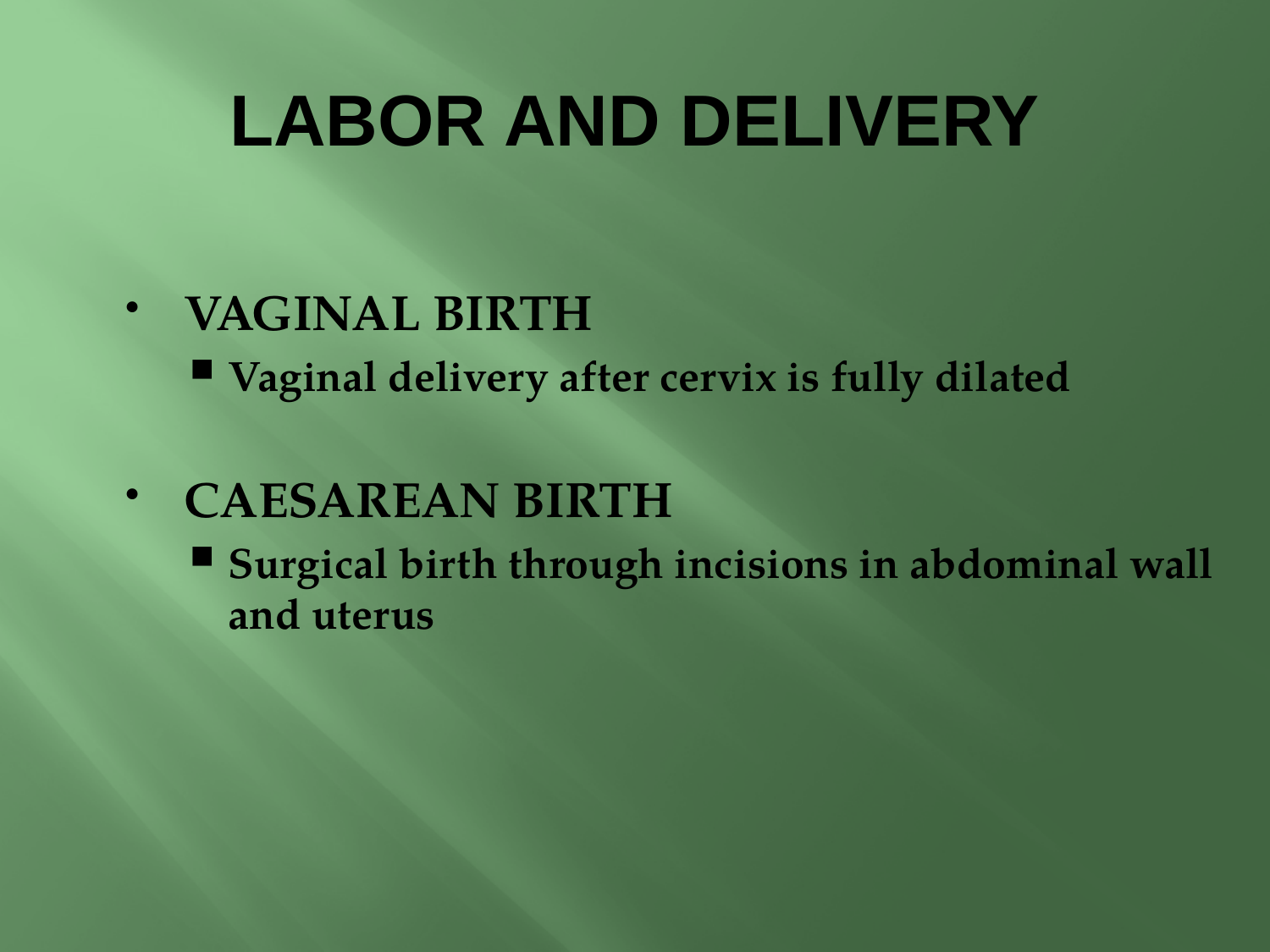

# LABOR AND DELIVERY
VAGINAL BIRTH
Vaginal delivery after cervix is fully dilated

CAESAREAN BIRTH
Surgical birth through incisions in abdominal wall and uterus